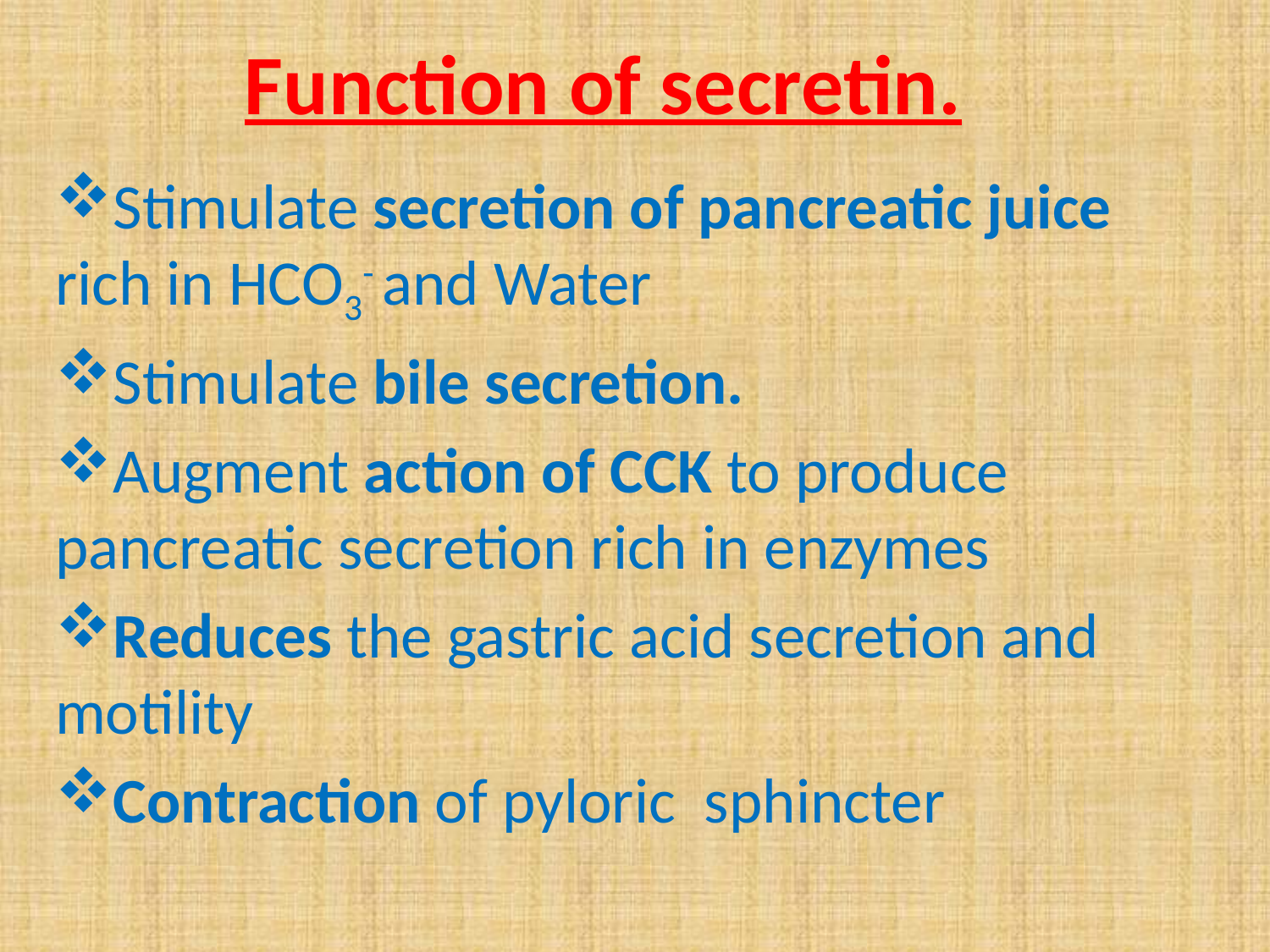

Function of secretin.
Stimulate secretion of pancreatic juice rich in HCO3- and Water
Stimulate bile secretion.
Augment action of CCK to produce pancreatic secretion rich in enzymes
Reduces the gastric acid secretion and motility
Contraction of pyloric  sphincter